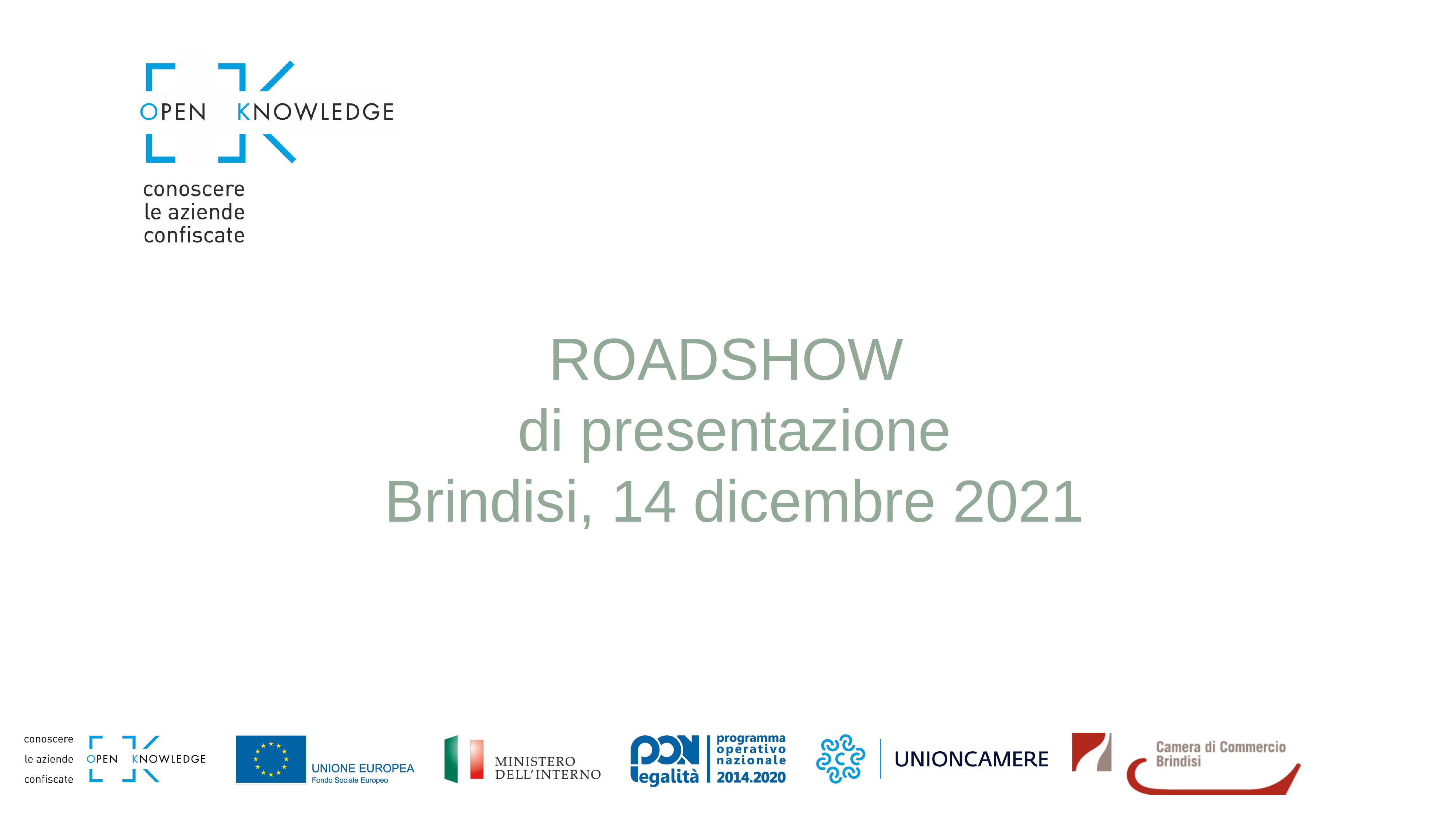

ROADSHOW
di presentazione
Brindisi, 14 dicembre 2021